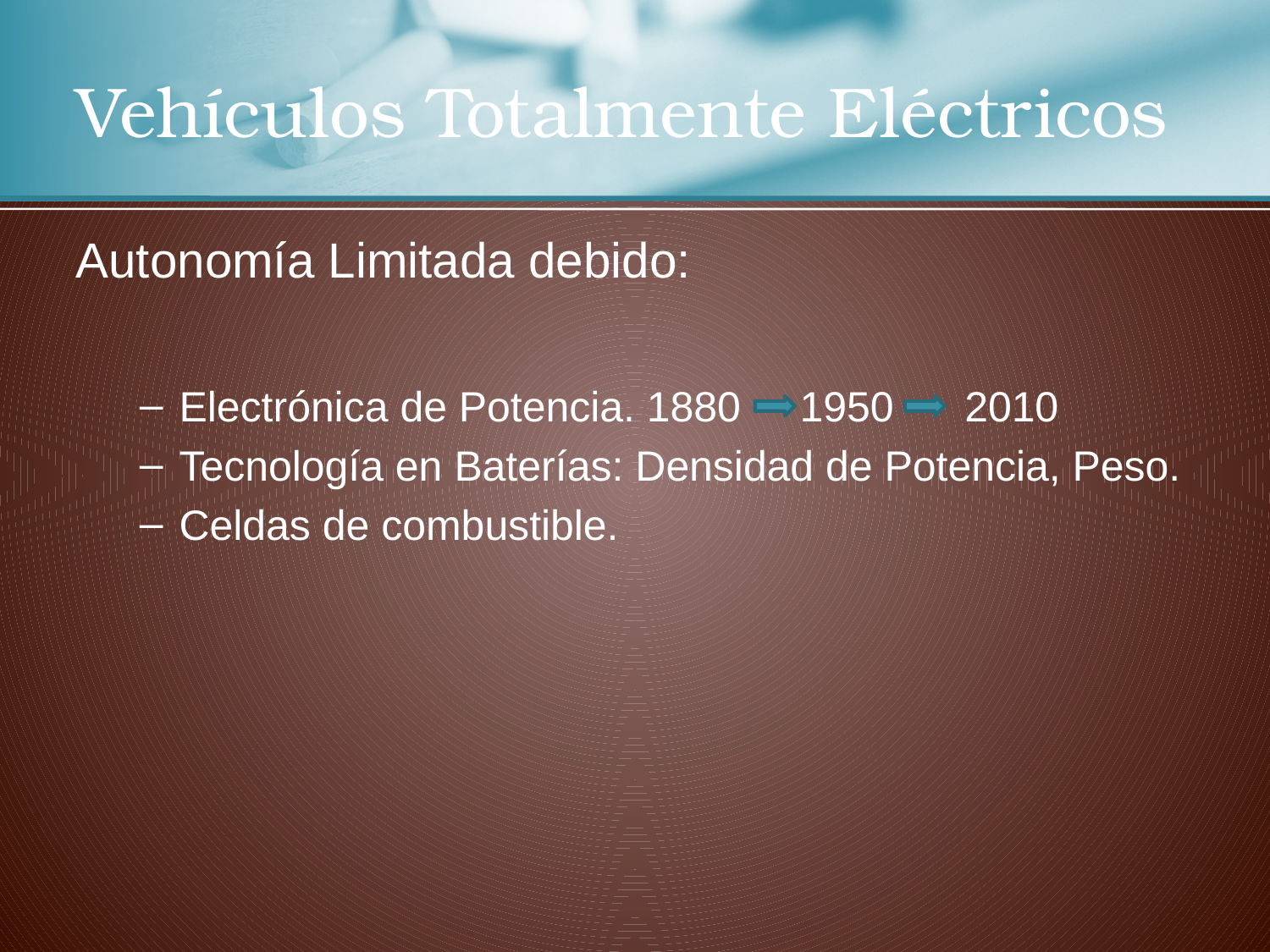

# Vehículos Totalmente Eléctricos
Autonomía Limitada debido:

Electrónica de Potencia. 1880     1950      2010
Tecnología en Baterías: Densidad de Potencia, Peso.
Celdas de combustible.